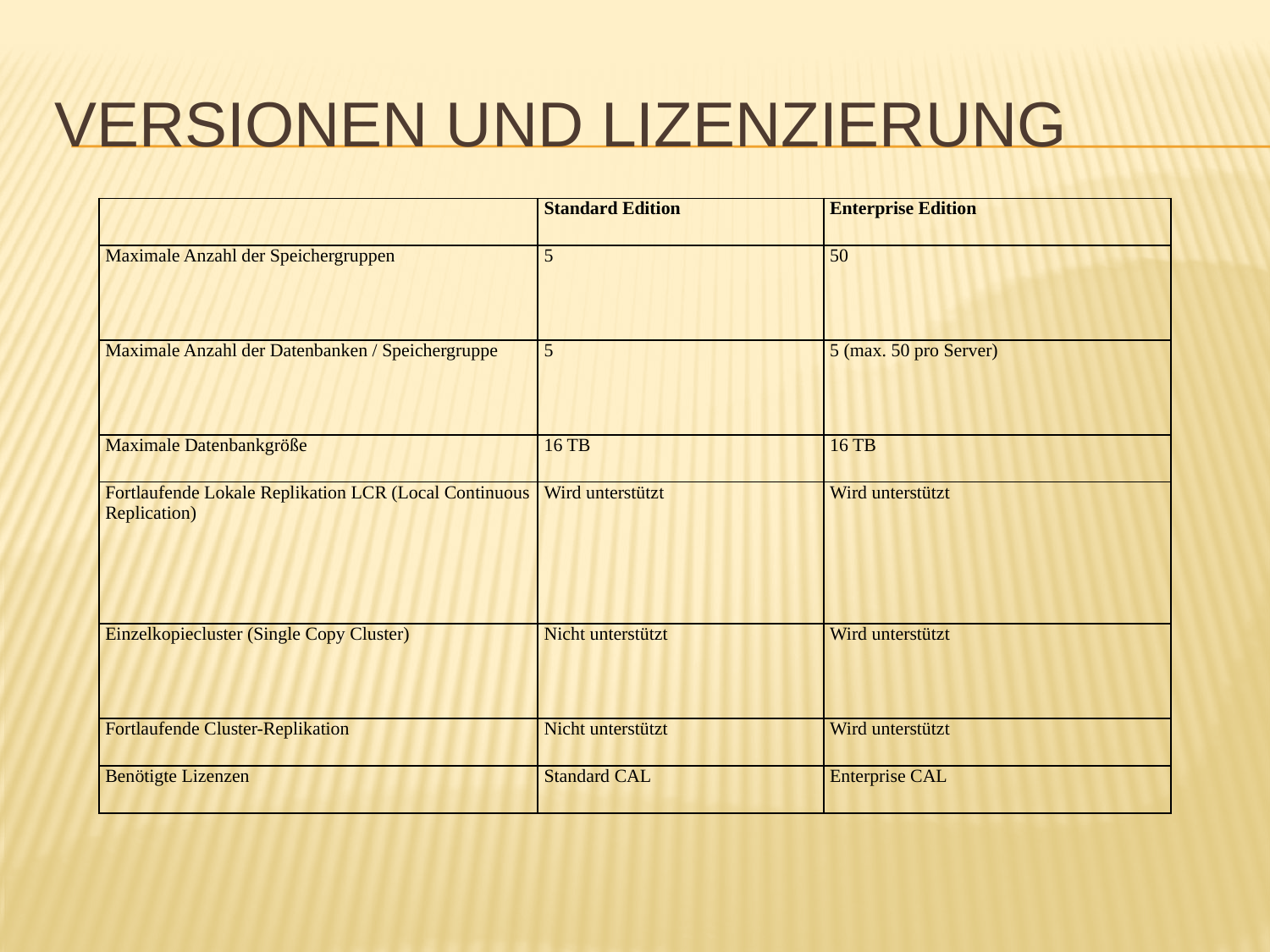

# Versionen und Lizenzierung
|  | Standard Edition | Enterprise Edition |
| --- | --- | --- |
| Maximale Anzahl der Speichergruppen | 5 | 50 |
| Maximale Anzahl der Datenbanken / Speichergruppe | 5 | 5 (max. 50 pro Server) |
| Maximale Datenbankgröße | 16 TB | 16 TB |
| Fortlaufende Lokale Replikation LCR (Local Continuous Replication) | Wird unterstützt | Wird unterstützt |
| Einzelkopiecluster (Single Copy Cluster) | Nicht unterstützt | Wird unterstützt |
| Fortlaufende Cluster-Replikation | Nicht unterstützt | Wird unterstützt |
| Benötigte Lizenzen | Standard CAL | Enterprise CAL |